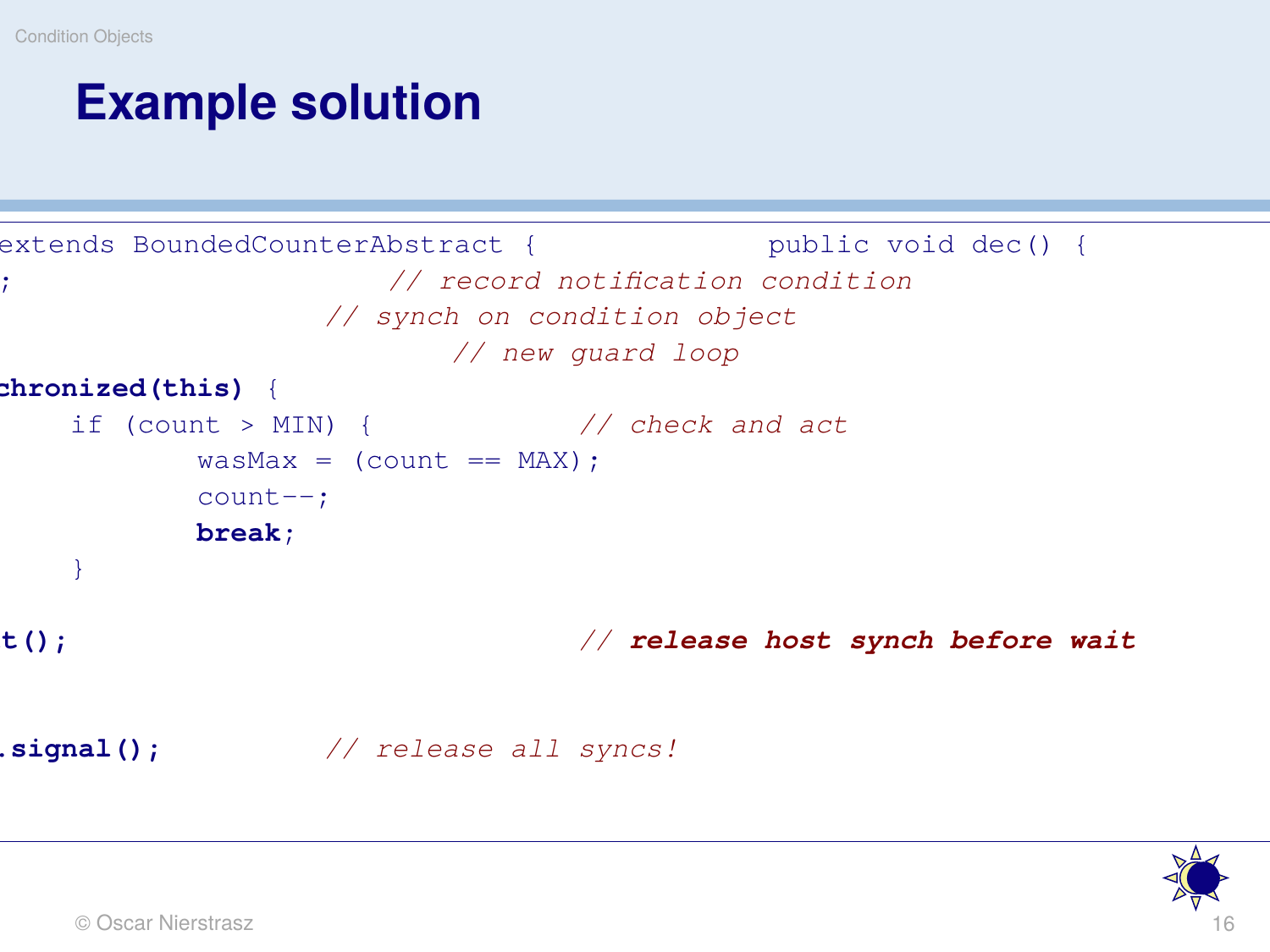

Condition Objects
# Example solution
public class BoundedCounterCondition extends BoundedCounterAbstract {		public void dec() {					// not synched!
		boolean wasMax = false;			// record notification condition
	synchronized(notMin) {				// synch on condition object
		while (true) {					// new guard loop
				synchronized(this) {
					if (count > MIN) {		// check and act
						wasMax = (count == MAX);
						count--;
						break;
					}
				}
			notMin.await();				// release host synch before wait
		}
	}
		if (wasMax) notMax.signal();		// release all syncs!
	} ...
}

© Oscar Nierstrasz
16